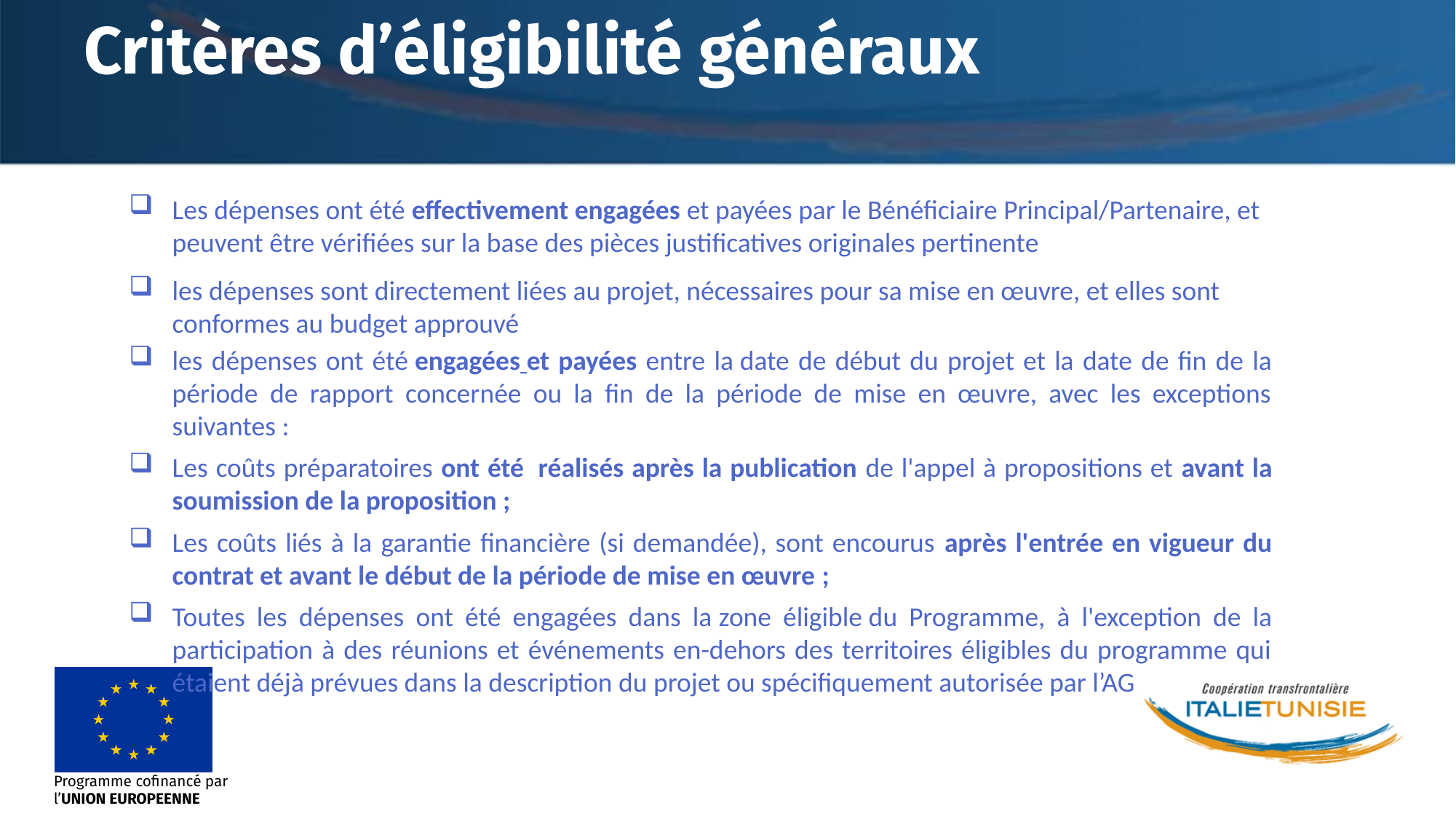

# Critères d’éligibilité généraux
Les dépenses ont été effectivement engagées et payées par le Bénéficiaire Principal/Partenaire, et peuvent être vérifiées sur la base des pièces justificatives originales pertinente
les dépenses sont directement liées au projet, nécessaires pour sa mise en œuvre, et elles sont conformes au budget approuvé
les dépenses ont été engagées et payées entre la date de début du projet et la date de fin de la période de rapport concernée ou la fin de la période de mise en œuvre, avec les exceptions suivantes :
Les coûts préparatoires ont été  réalisés après la publication de l'appel à propositions et avant la soumission de la proposition ;
Les coûts liés à la garantie financière (si demandée), sont encourus après l'entrée en vigueur du contrat et avant le début de la période de mise en œuvre ;
Toutes les dépenses ont été engagées dans la zone éligible du Programme, à l'exception de la participation à des réunions et événements en-dehors des territoires éligibles du programme qui étaient déjà prévues dans la description du projet ou spécifiquement autorisée par l’AG